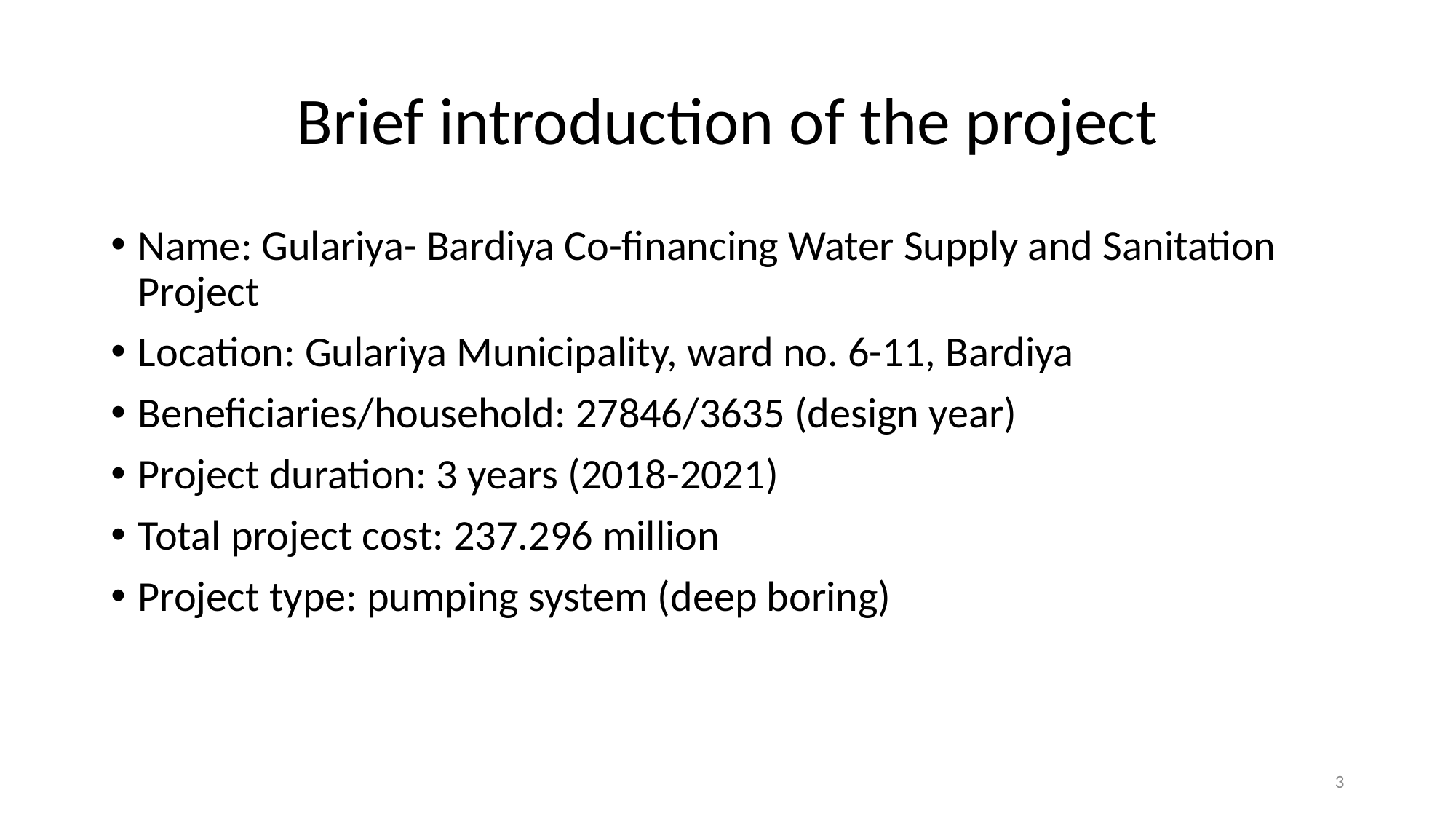

# Brief introduction of the project
Name: Gulariya- Bardiya Co-financing Water Supply and Sanitation Project
Location: Gulariya Municipality, ward no. 6-11, Bardiya
Beneficiaries/household: 27846/3635 (design year)
Project duration: 3 years (2018-2021)
Total project cost: 237.296 million
Project type: pumping system (deep boring)

3